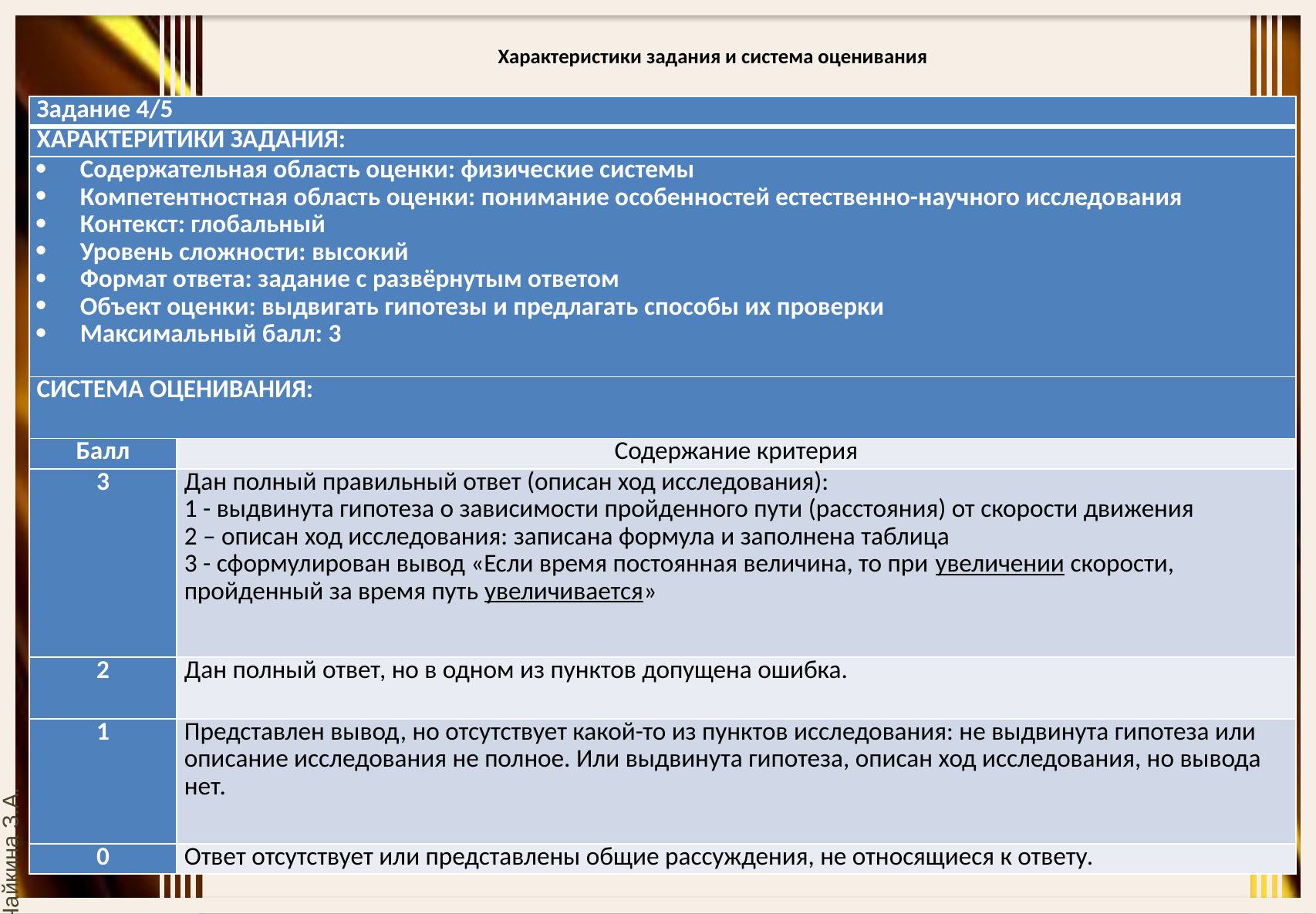

# Характеристики задания и система оценивания
| Задание 4/5 |  |
| --- | --- |
| ХАРАКТЕРИТИКИ ЗАДАНИЯ: |  |
| Содержательная область оценки: физические системы Компетентностная область оценки: понимание особенностей естественно-научного исследования Контекст: глобальный Уровень сложности: высокий Формат ответа: задание с развёрнутым ответом Объект оценки: выдвигать гипотезы и предлагать способы их проверки Максимальный балл: 3 |  |
| СИСТЕМА ОЦЕНИВАНИЯ: |  |
| Балл | Содержание критерия |
| 3 | Дан полный правильный ответ (описан ход исследования): 1 - выдвинута гипотеза о зависимости пройденного пути (расстояния) от скорости движения 2 – описан ход исследования: записана формула и заполнена таблица 3 - сформулирован вывод «Если время постоянная величина, то при увеличении скорости, пройденный за время путь увеличивается» |
| 2 | Дан полный ответ, но в одном из пунктов допущена ошибка. |
| 1 | Представлен вывод, но отсутствует какой-то из пунктов исследования: не выдвинута гипотеза или описание исследования не полное. Или выдвинута гипотеза, описан ход исследования, но вывода нет. |
| 0 | Ответ отсутствует или представлены общие рассуждения, не относящиеся к ответу. |